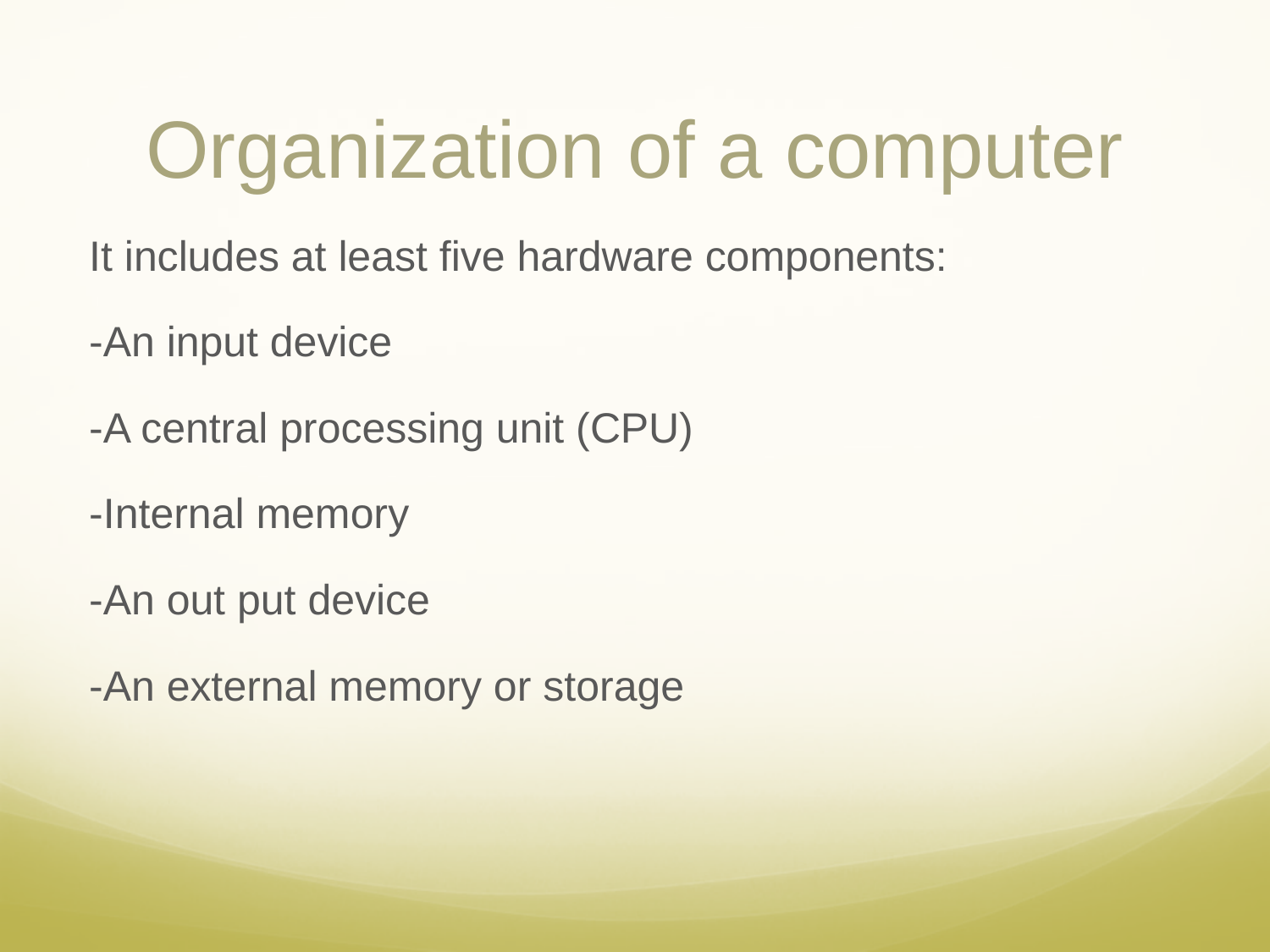

# Organization of a computer
It includes at least five hardware components:
-An input device
-A central processing unit (CPU)
-Internal memory
-An out put device
-An external memory or storage